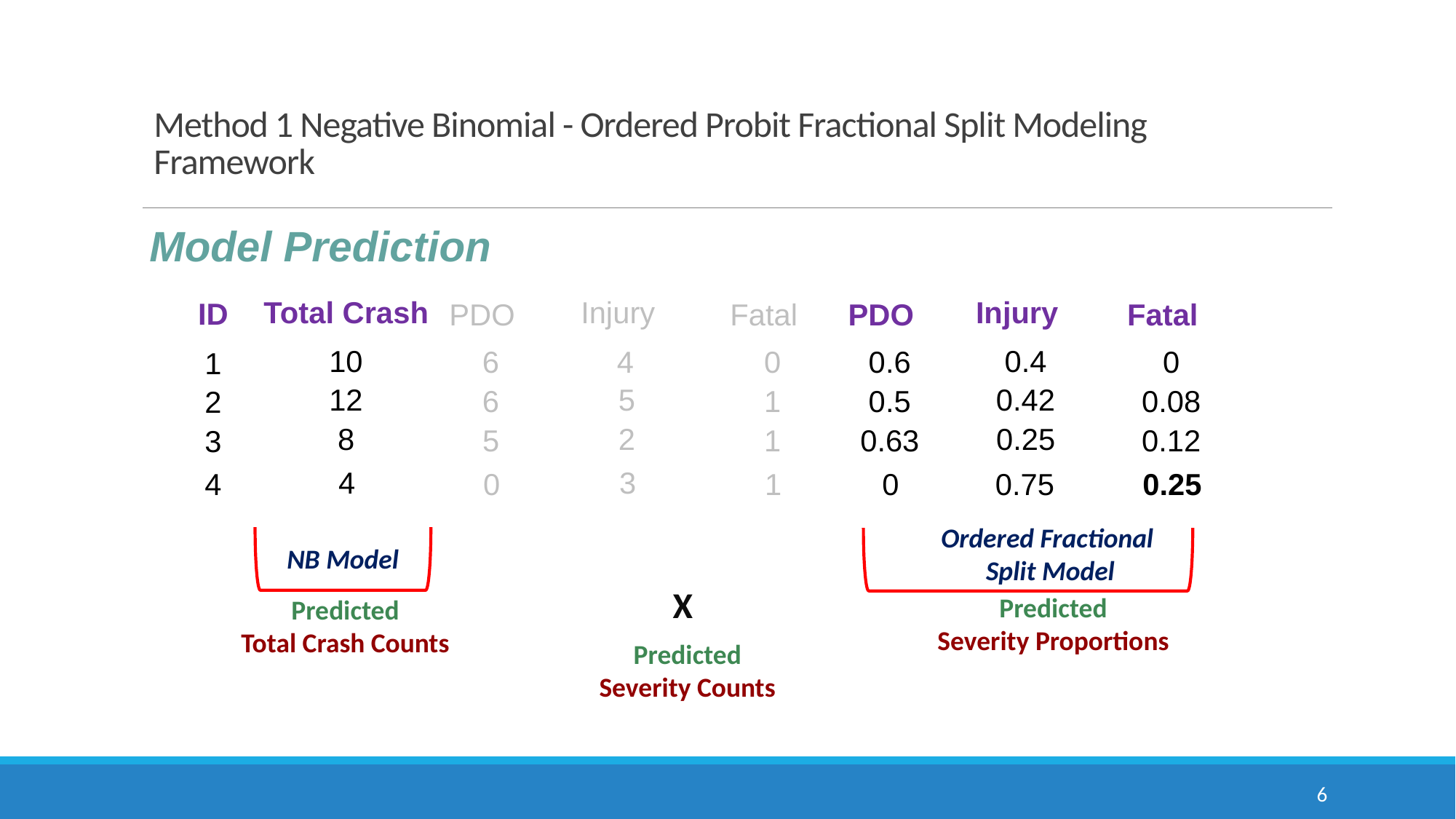

Method 1 Negative Binomial - Ordered Probit Fractional Split Modeling Framework
Model Prediction
Injury
Total Crash
10
12
8
4
ID
1
2
3
4
Injury
PDO
Fatal
4
6
0
5
6
1
2
5
1
3
0
1
PDO
Fatal
0.4
0.6
0
0.42
0.5
0.08
0.25
0.63
0.12
0.75
0
0.25

Ordered Fractional
Split Model
NB Model
X
Predicted
Severity Proportions
Predicted
Total Crash Counts
Predicted
Severity Counts

6